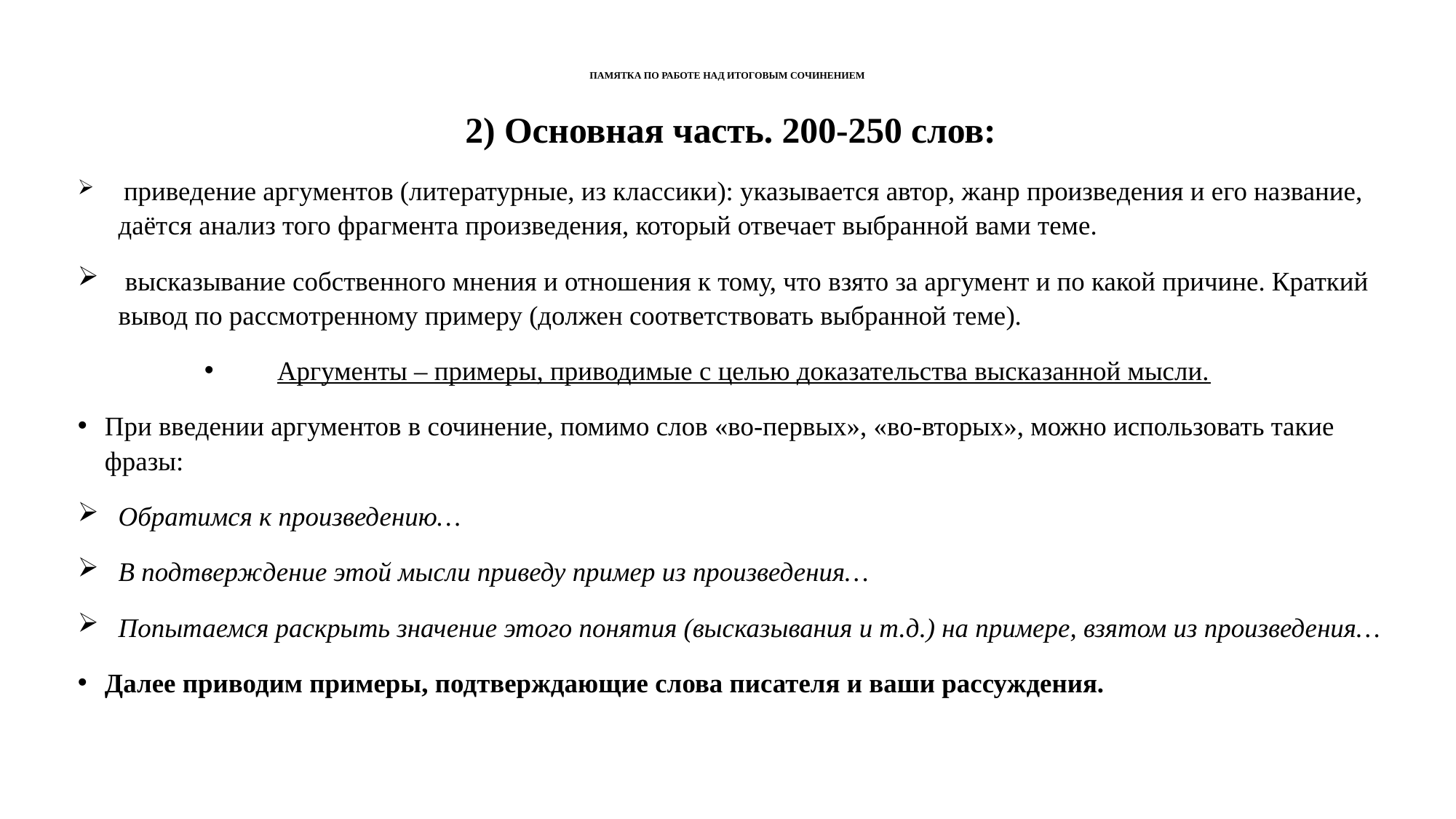

# ПАМЯТКА ПО РАБОТЕ НАД ИТОГОВЫМ СОЧИНЕНИЕМ
2) Основная часть. 200-250 слов:
 приведение аргументов (литературные, из классики): указывается автор, жанр произведения и его название, даётся анализ того фрагмента произведения, который отвечает выбранной вами теме.
 высказывание собственного мнения и отношения к тому, что взято за аргумент и по какой причине. Краткий вывод по рассмотренному примеру (должен соответствовать выбранной теме).
Аргументы – примеры, приводимые с целью доказательства высказанной мысли.
При введении аргументов в сочинение, помимо слов «во-первых», «во-вторых», можно использовать такие фразы:
Обратимся к произведению…
В подтверждение этой мысли приведу пример из произведения…
Попытаемся раскрыть значение этого понятия (высказывания и т.д.) на примере, взятом из произведения…
Далее приводим примеры, подтверждающие слова писателя и ваши рассуждения.